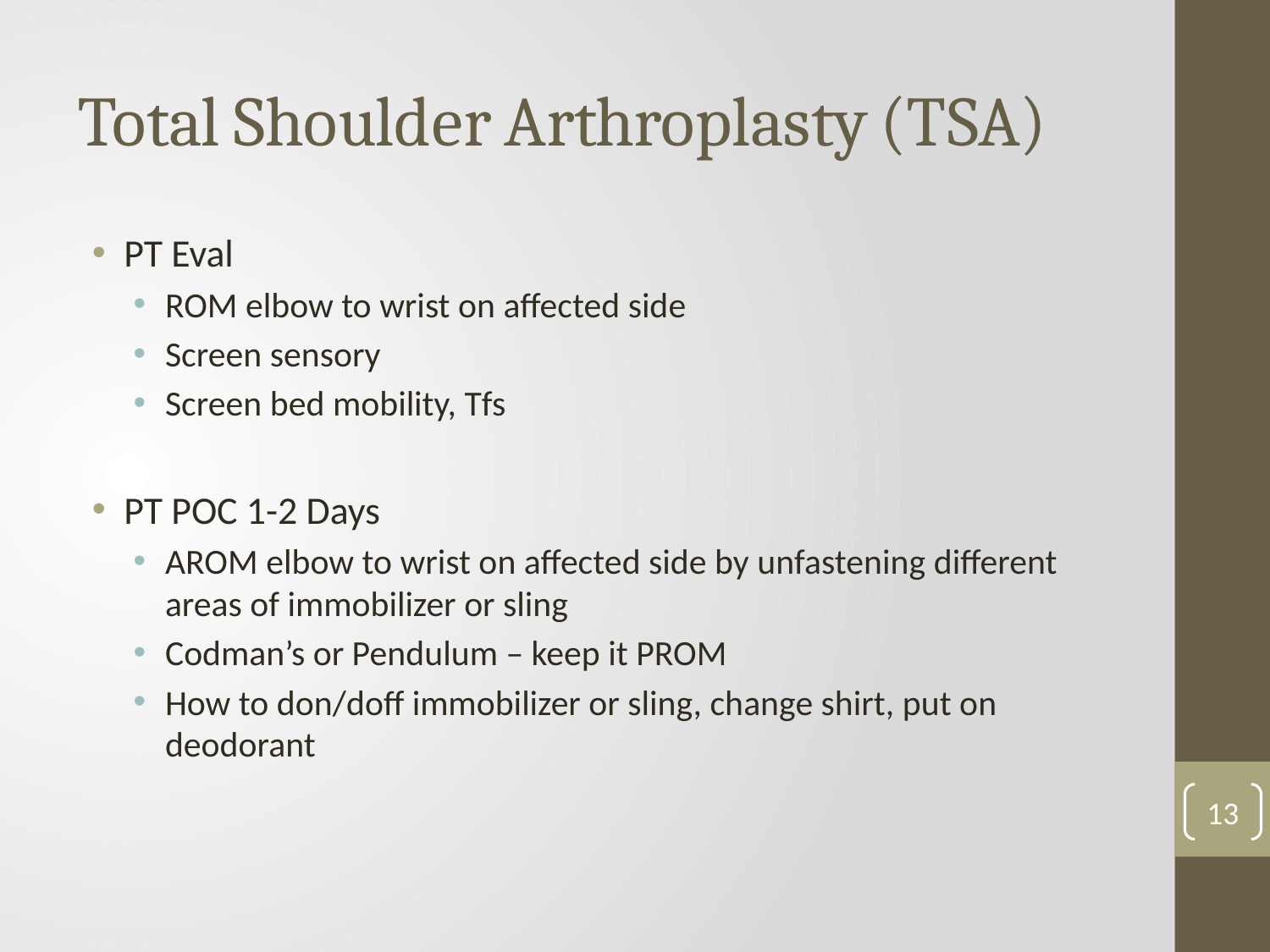

# Total Shoulder Arthroplasty (TSA)
PT Eval
ROM elbow to wrist on affected side
Screen sensory
Screen bed mobility, Tfs

PT POC 1-2 Days
AROM elbow to wrist on affected side by unfastening different areas of immobilizer or sling
Codman’s or Pendulum – keep it PROM
How to don/doff immobilizer or sling, change shirt, put on deodorant
13